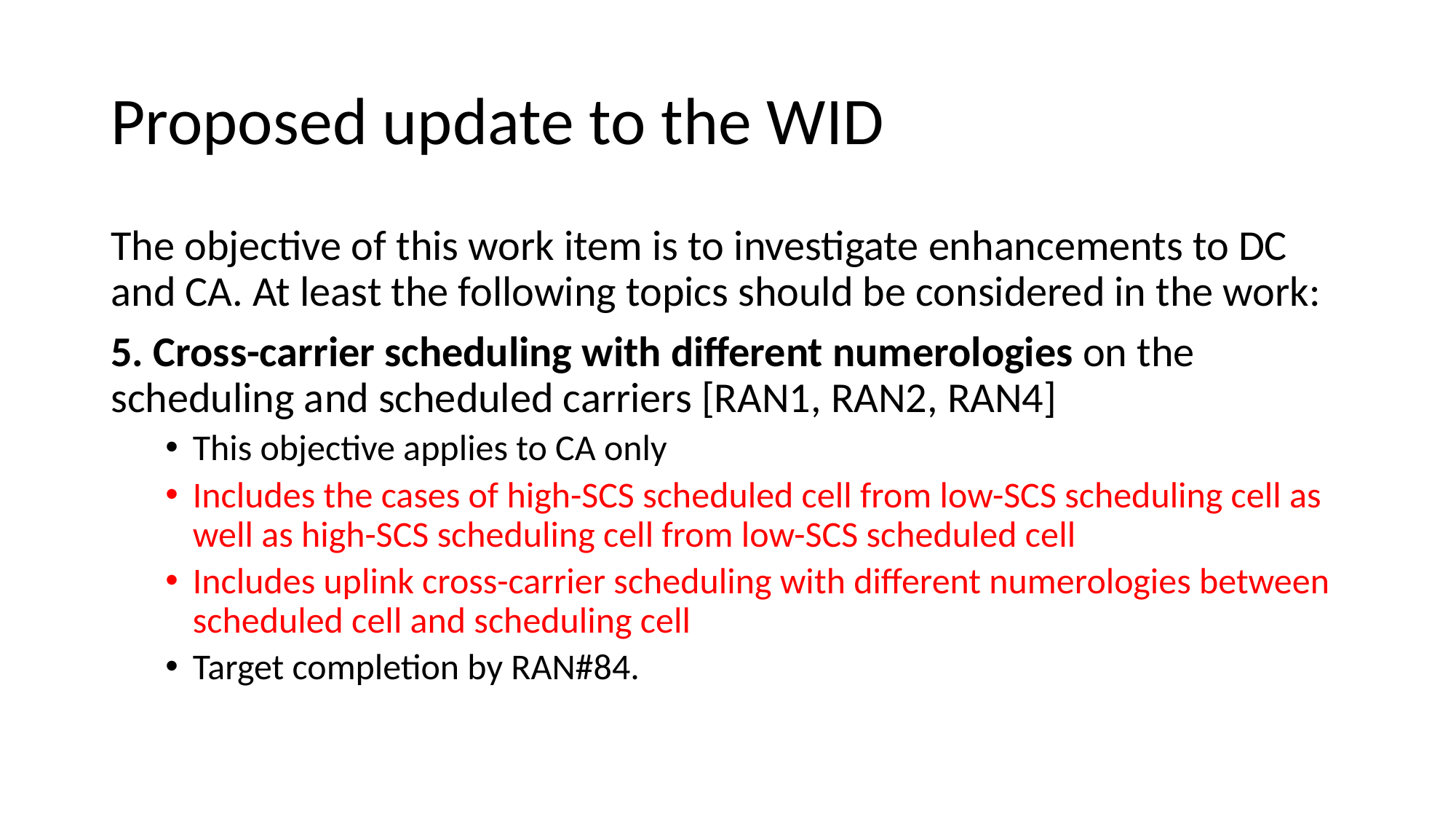

# Proposed update to the WID
The objective of this work item is to investigate enhancements to DC and CA. At least the following topics should be considered in the work:
5. Cross-carrier scheduling with different numerologies on the scheduling and scheduled carriers [RAN1, RAN2, RAN4]
This objective applies to CA only
Includes the cases of high-SCS scheduled cell from low-SCS scheduling cell as well as high-SCS scheduling cell from low-SCS scheduled cell
Includes uplink cross-carrier scheduling with different numerologies between scheduled cell and scheduling cell
Target completion by RAN#84.